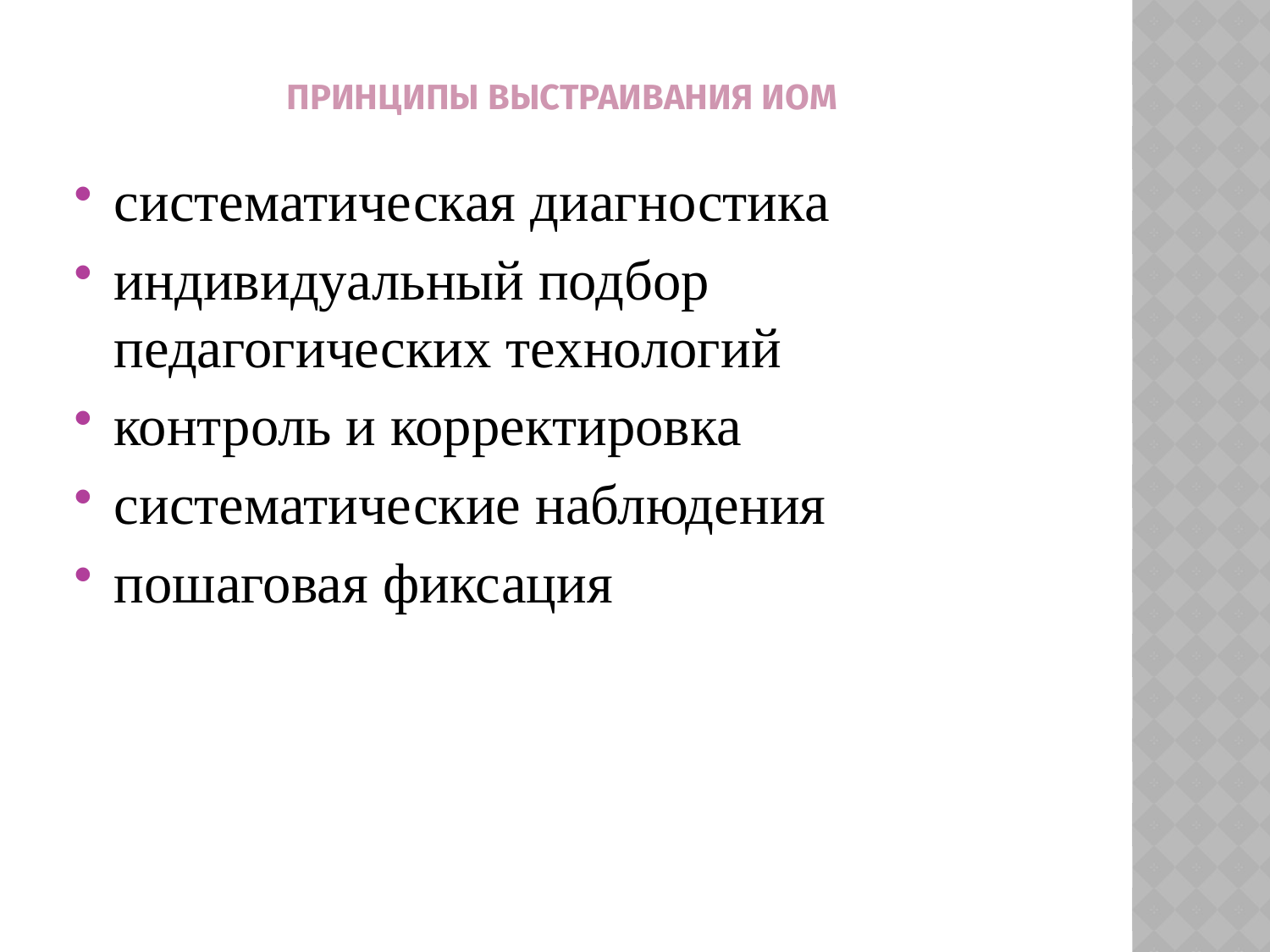

# Принципы выстраивания ИОМ
систематическая диагностика
индивидуальный подбор педагогических технологий
контроль и корректировка
систематические наблюдения
пошаговая фиксация